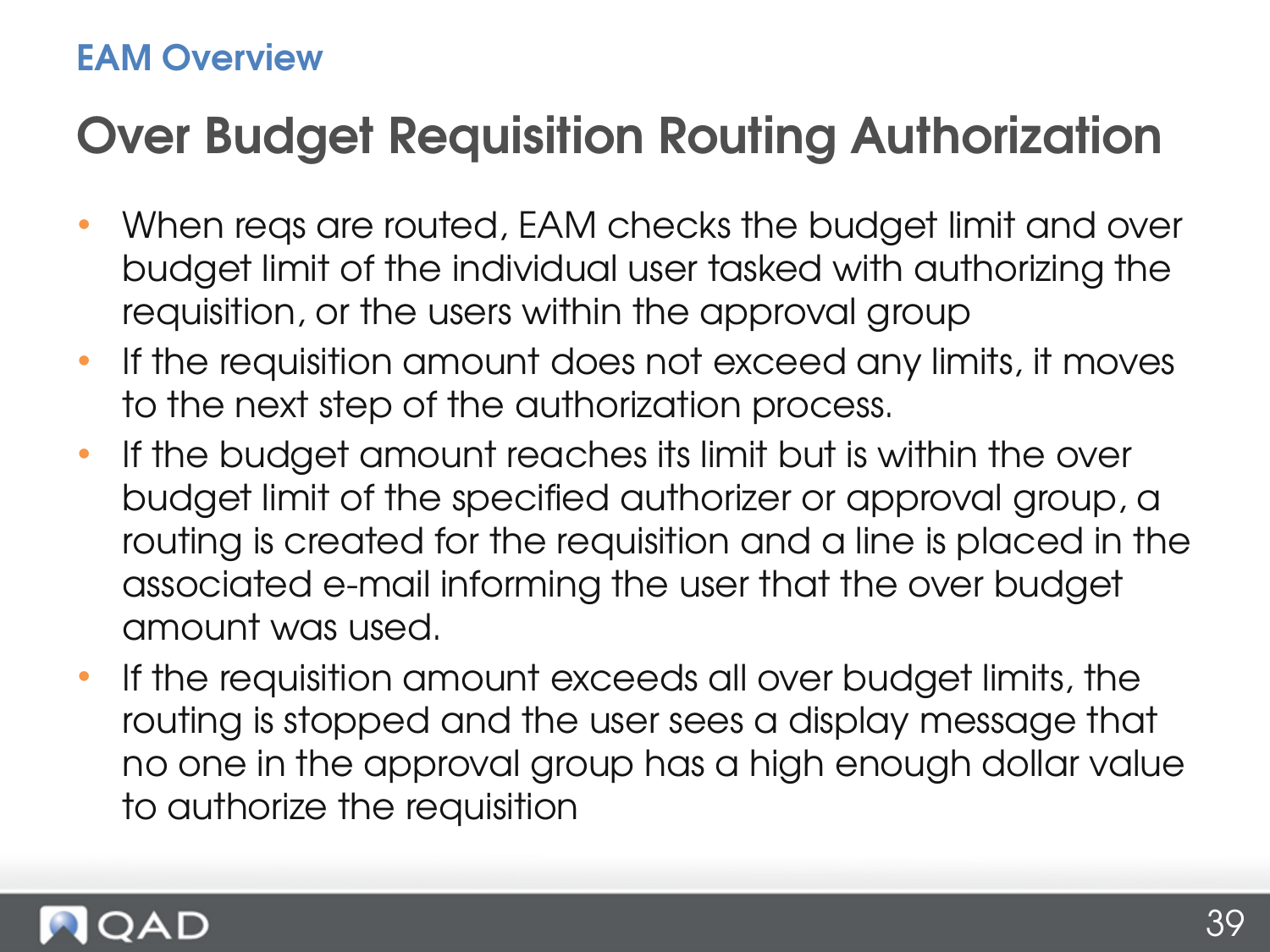

EAM Overview
# Over Budget Requisition Routing Authorization
When reqs are routed, EAM checks the budget limit and over budget limit of the individual user tasked with authorizing the requisition, or the users within the approval group
If the requisition amount does not exceed any limits, it moves to the next step of the authorization process.
If the budget amount reaches its limit but is within the over budget limit of the specified authorizer or approval group, a routing is created for the requisition and a line is placed in the associated e-mail informing the user that the over budget amount was used.
If the requisition amount exceeds all over budget limits, the routing is stopped and the user sees a display message that no one in the approval group has a high enough dollar value to authorize the requisition
39